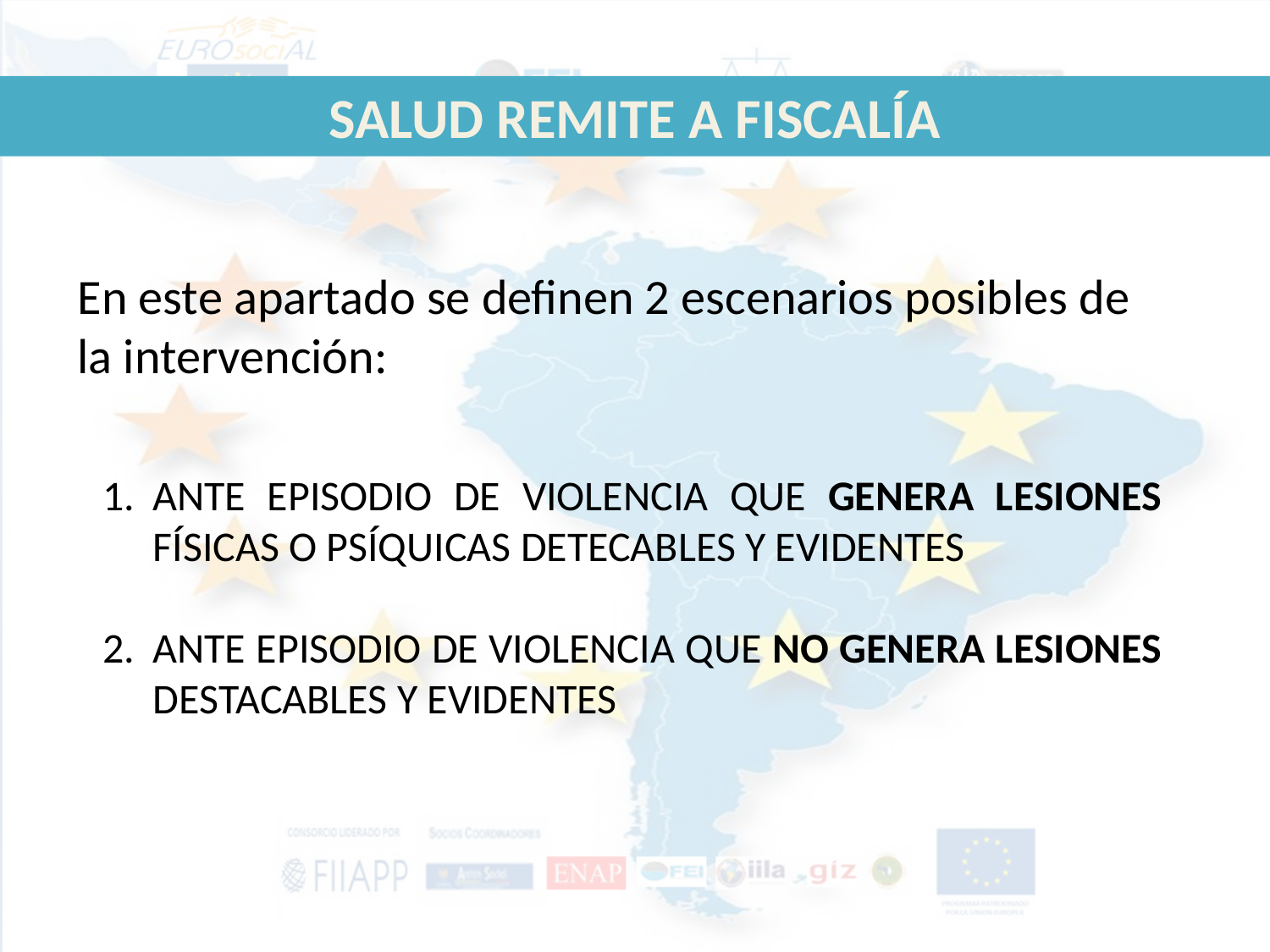

SALUD REMITE A FISCALÍA
En este apartado se definen 2 escenarios posibles de la intervención:

ANTE EPISODIO DE VIOLENCIA QUE GENERA LESIONES FÍSICAS O PSÍQUICAS DETECABLES Y EVIDENTES

ANTE EPISODIO DE VIOLENCIA QUE NO GENERA LESIONES DESTACABLES Y EVIDENTES